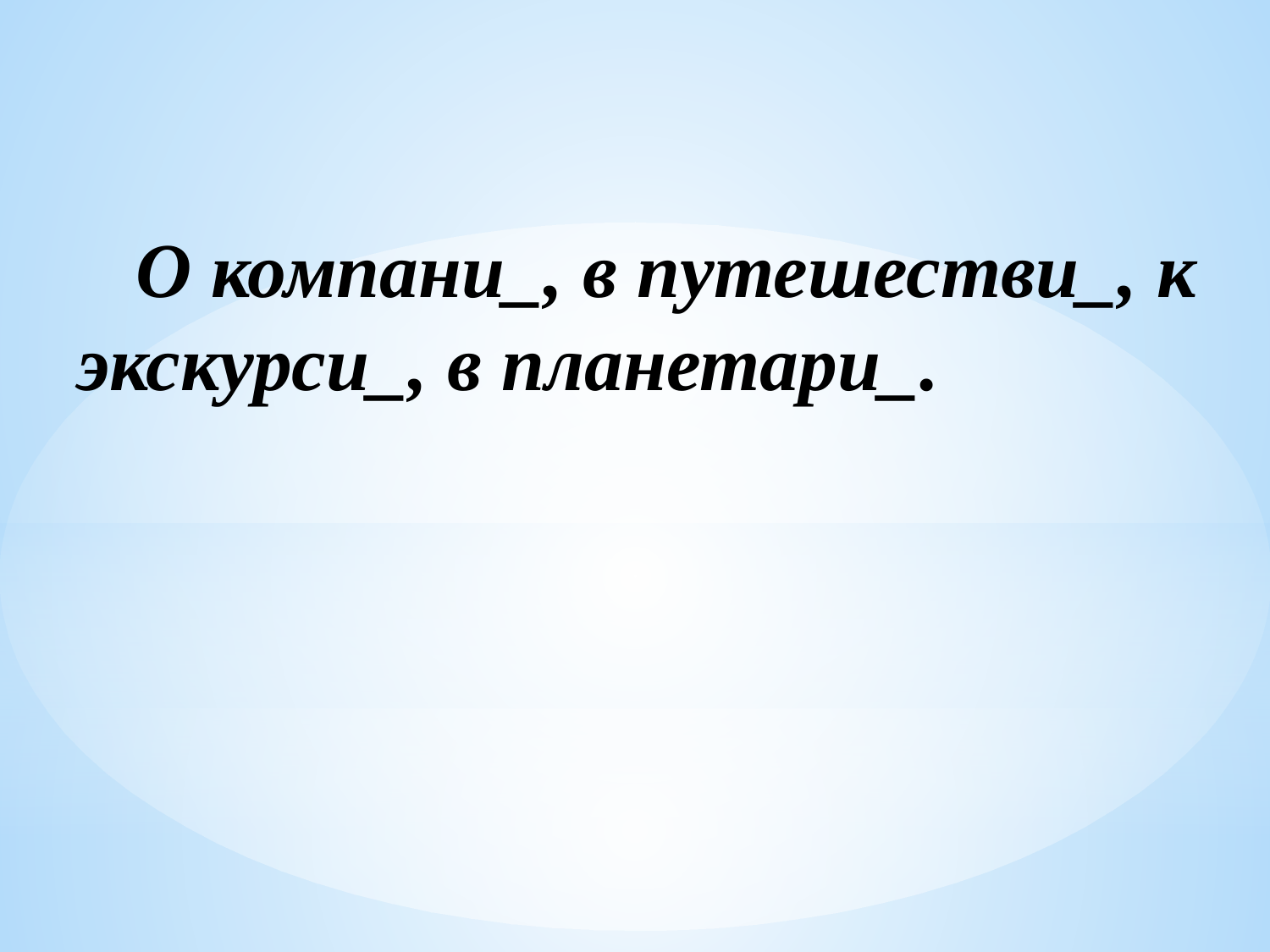

О компани_, в путешестви_, к экскурси_, в планетари_.